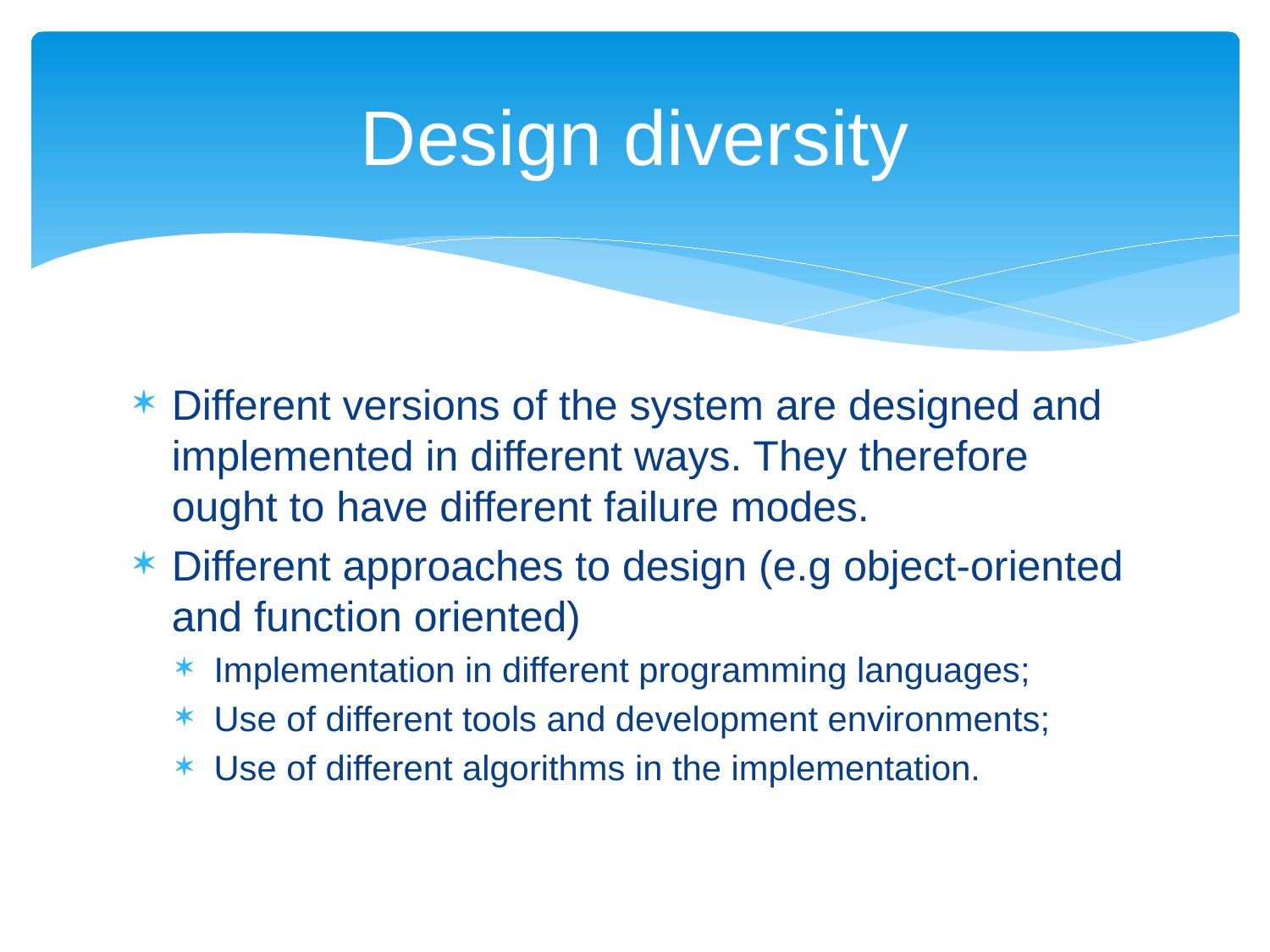

# Design diversity
Different versions of the system are designed and implemented in different ways. They therefore ought to have different failure modes.
Different approaches to design (e.g object-oriented and function oriented)
Implementation in different programming languages;
Use of different tools and development environments;
Use of different algorithms in the implementation.